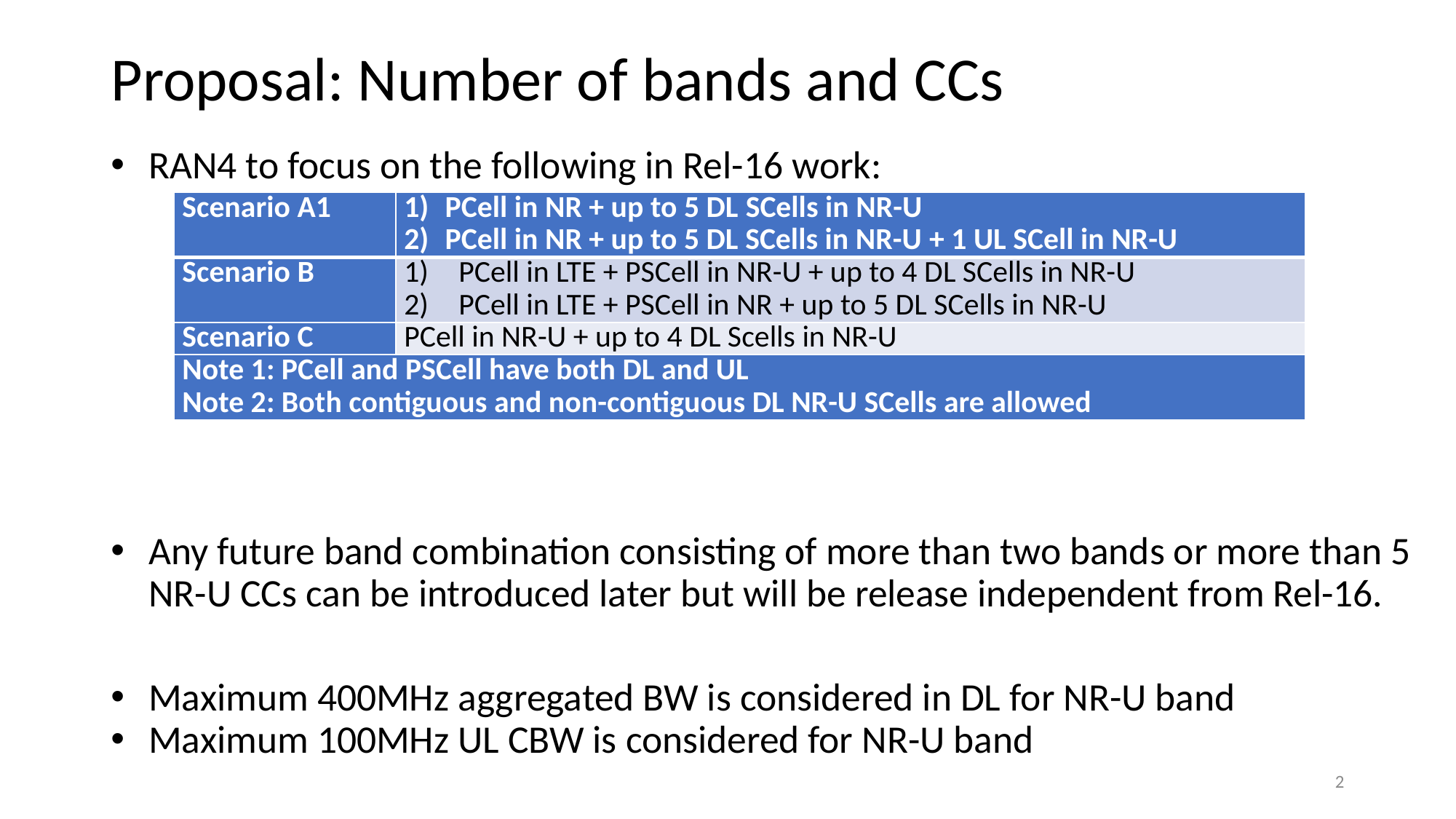

# Proposal: Number of bands and CCs
RAN4 to focus on the following in Rel-16 work:

Any future band combination consisting of more than two bands or more than 5 NR-U CCs can be introduced later but will be release independent from Rel-16.

Maximum 400MHz aggregated BW is considered in DL for NR-U band
Maximum 100MHz UL CBW is considered for NR-U band
| Scenario A1 | PCell in NR + up to 5 DL SCells in NR-U PCell in NR + up to 5 DL SCells in NR-U + 1 UL SCell in NR-U |
| --- | --- |
| Scenario B | PCell in LTE + PSCell in NR-U + up to 4 DL SCells in NR-U PCell in LTE + PSCell in NR + up to 5 DL SCells in NR-U |
| Scenario C | PCell in NR-U + up to 4 DL Scells in NR-U |
| Note 1: PCell and PSCell have both DL and UL Note 2: Both contiguous and non-contiguous DL NR-U SCells are allowed |  |
2